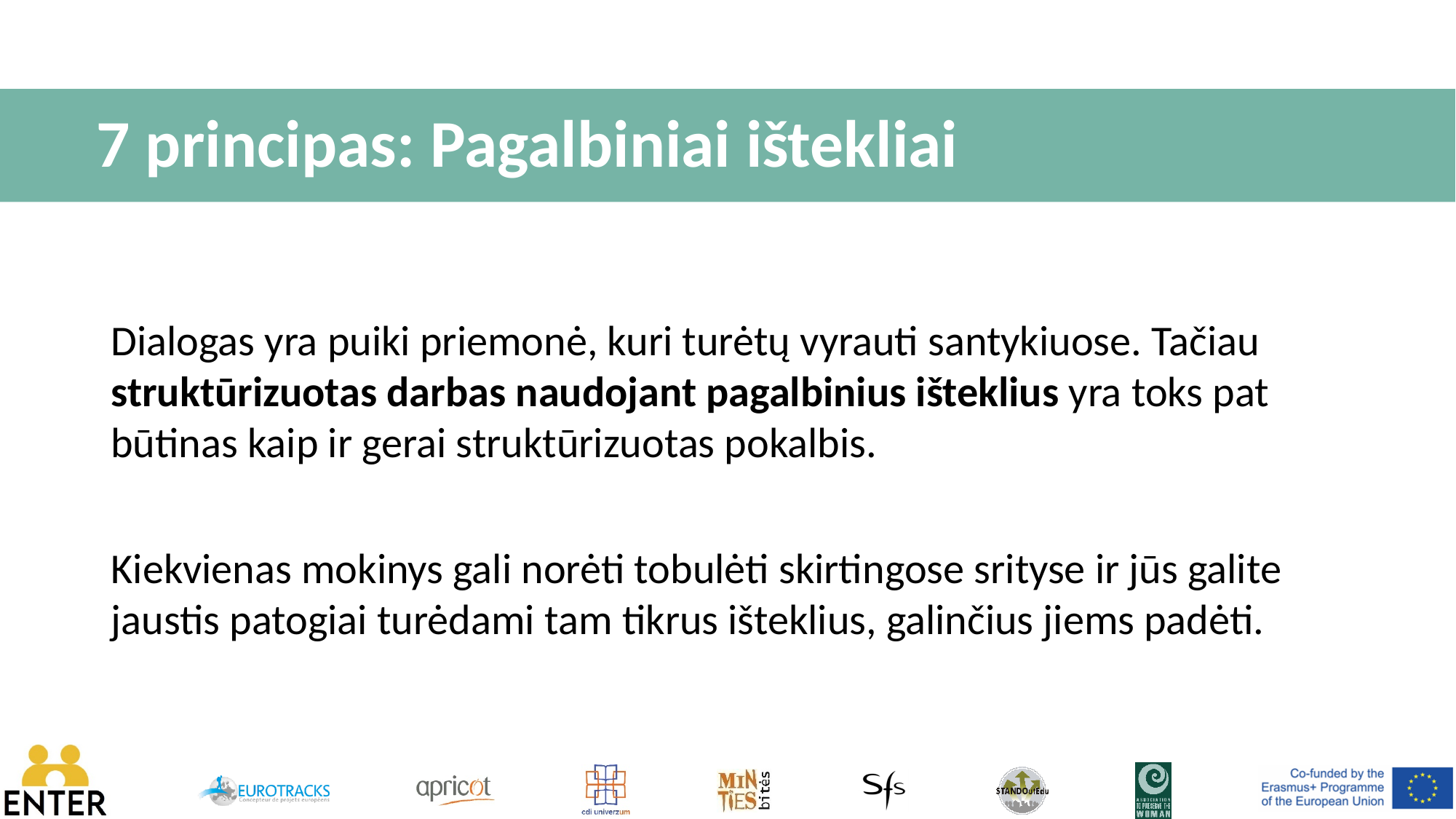

# 7 principas: Pagalbiniai ištekliai
Dialogas yra puiki priemonė, kuri turėtų vyrauti santykiuose. Tačiau struktūrizuotas darbas naudojant pagalbinius išteklius yra toks pat būtinas kaip ir gerai struktūrizuotas pokalbis.

Kiekvienas mokinys gali norėti tobulėti skirtingose srityse ir jūs galite jaustis patogiai turėdami tam tikrus išteklius, galinčius jiems padėti.